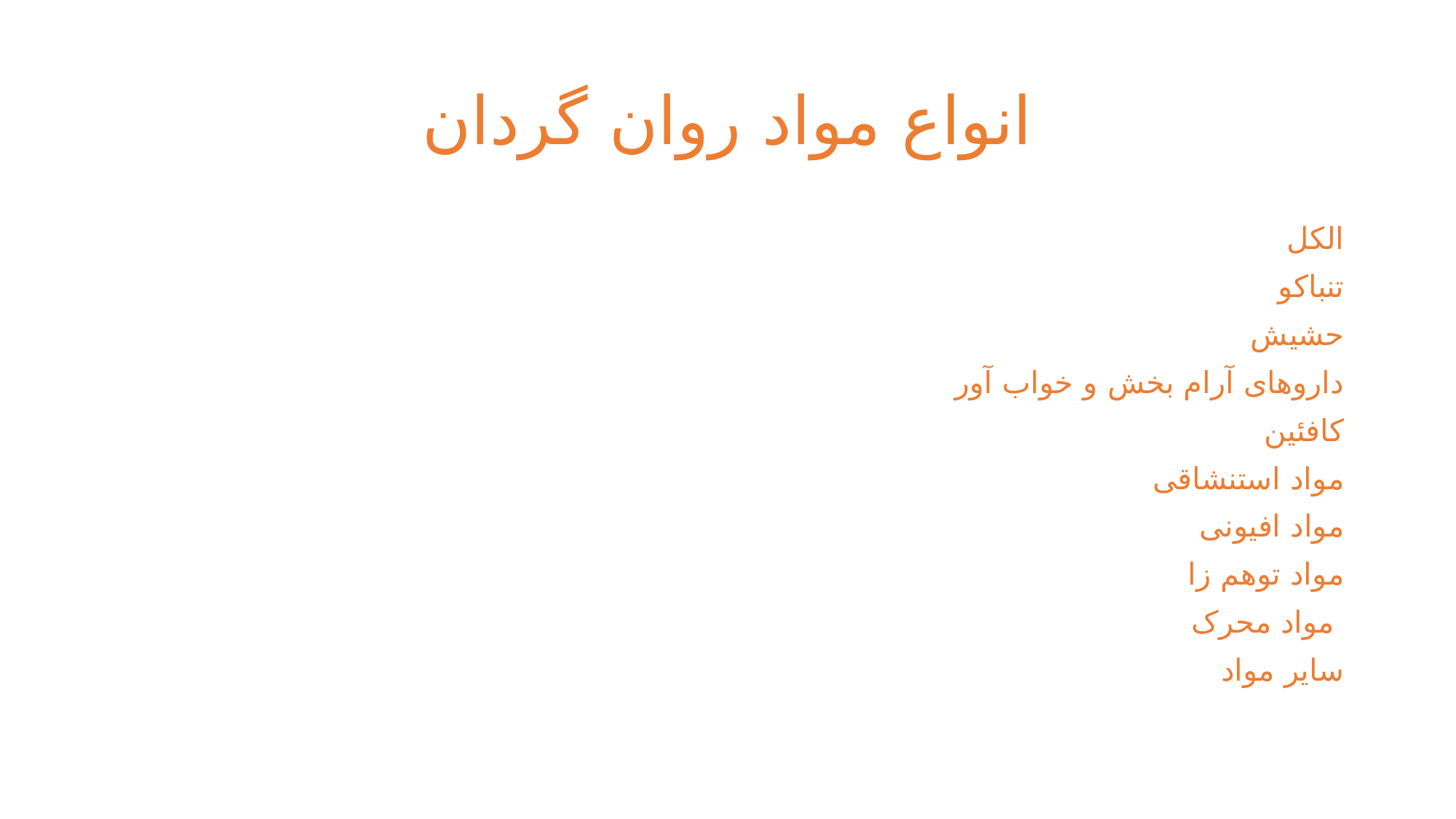

# انواع مواد روان گردان
الکل
تنباکو
حشیش
داروهای آرام بخش و خواب آور
کافئین
مواد استنشاقی
مواد افیونی
مواد توهم زا
مواد محرک
سایر مواد